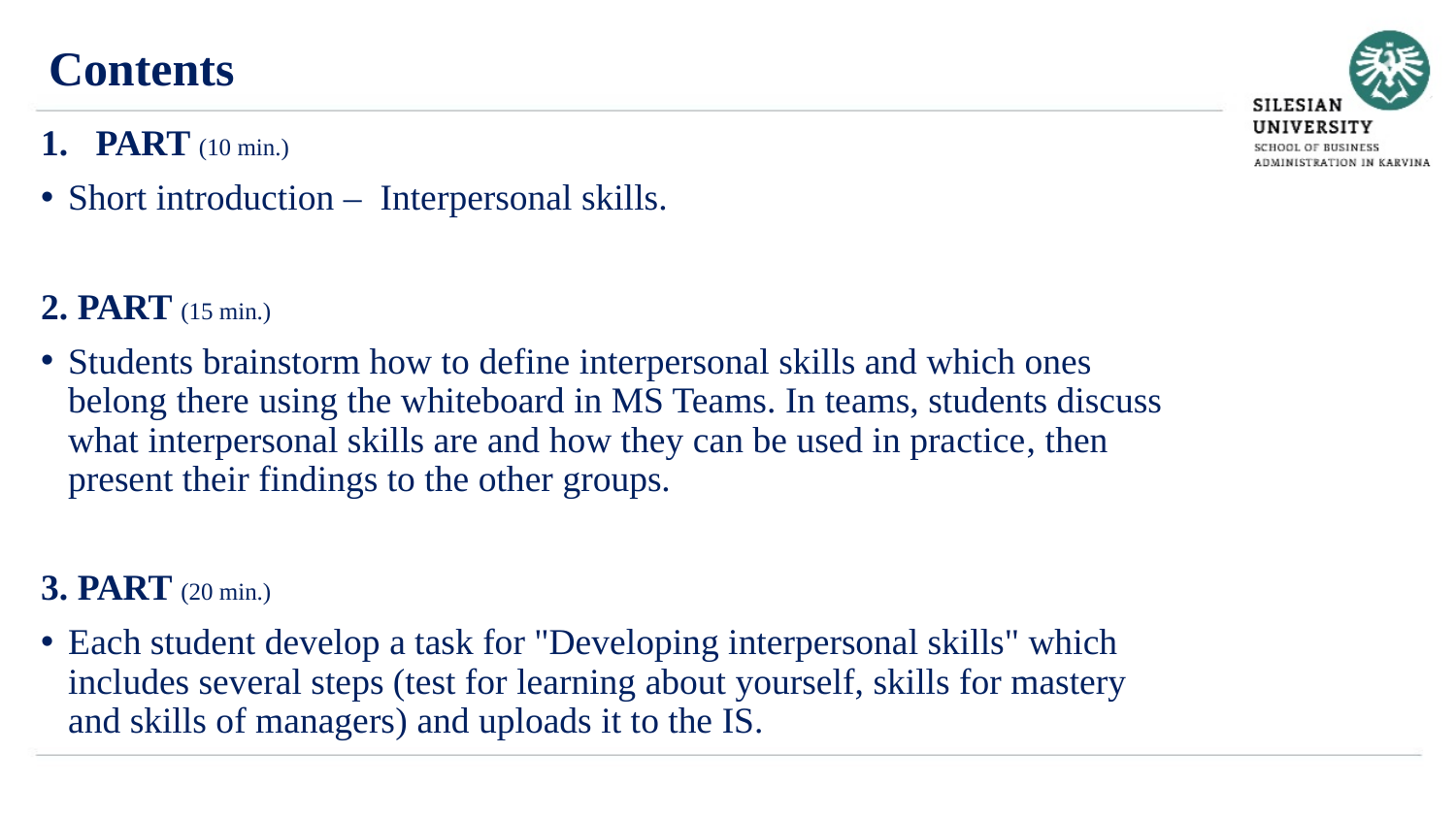

Contents
PART (10 min.)
Short introduction –  Interpersonal skills.

2. PART (15 min.)
Students brainstorm how to define interpersonal skills and which ones belong there using the whiteboard in MS Teams. In teams, students discuss what interpersonal skills are and how they can be used in practice, then present their findings to the other groups.

3. PART (20 min.)
Each student develop a task for "Developing interpersonal skills" which includes several steps (test for learning about yourself, skills for mastery and skills of managers) and uploads it to the IS.